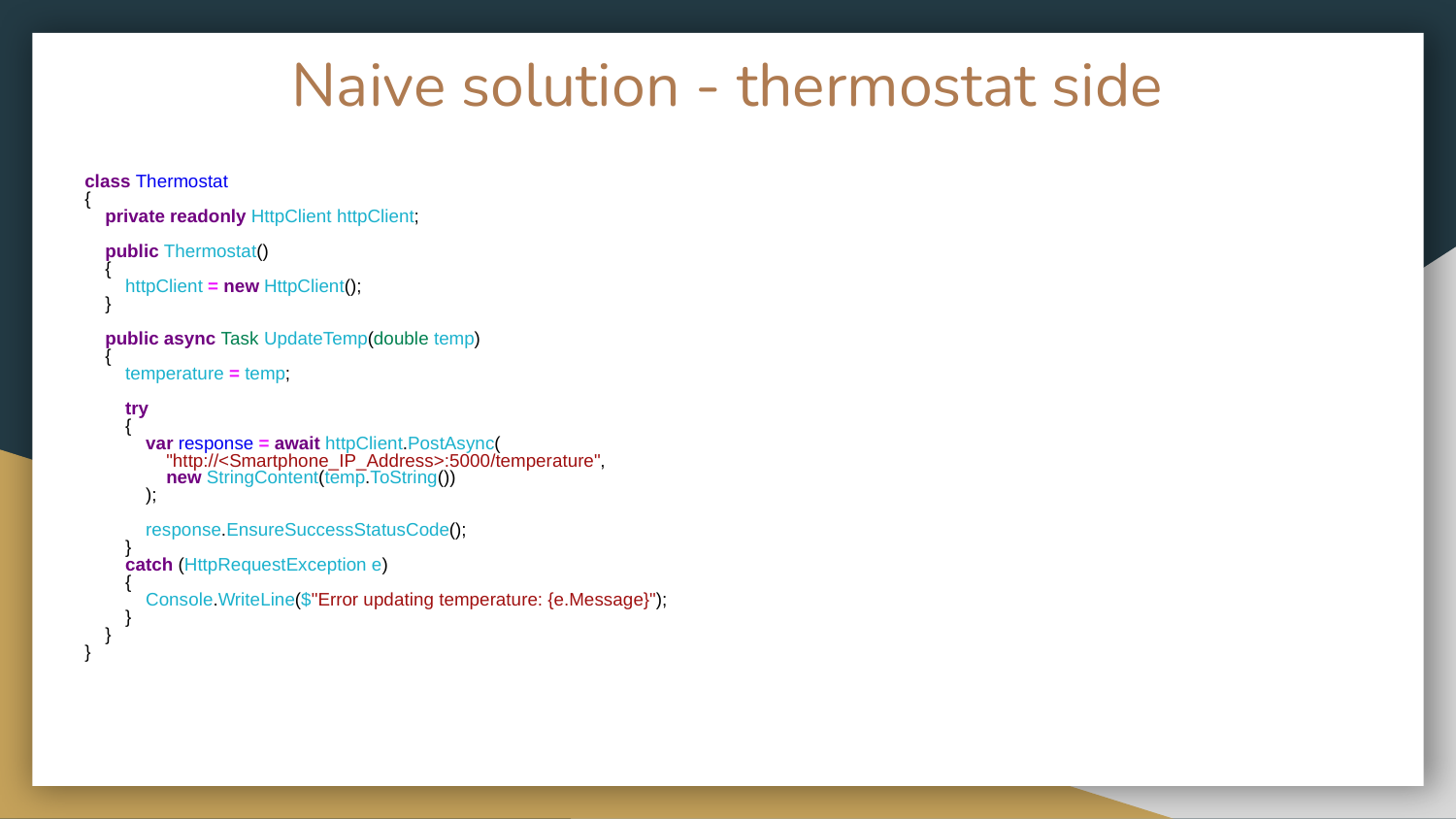

# Naive solution - thermostat side
class Thermostat
{
    private readonly HttpClient httpClient;

    public Thermostat()
    {
        httpClient = new HttpClient();
    }

    public async Task UpdateTemp(double temp)
    {
        temperature = temp;

        try
        {
            var response = await httpClient.PostAsync(
                "http://<Smartphone_IP_Address>:5000/temperature",
                new StringContent(temp.ToString())
            );

            response.EnsureSuccessStatusCode();
        }
        catch (HttpRequestException e)
        {
            Console.WriteLine($"Error updating temperature: {e.Message}");
        }
    }
}